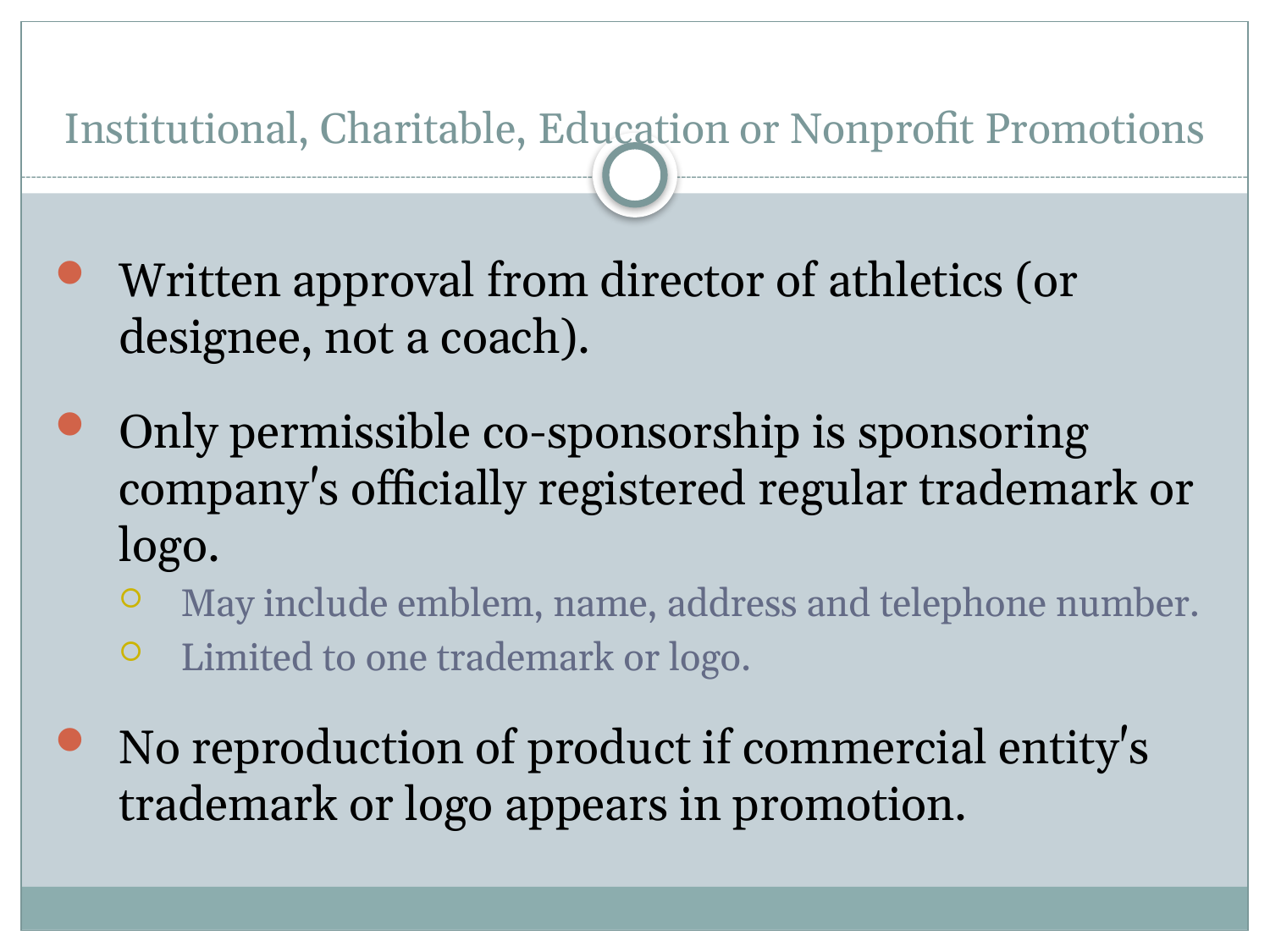

# Institutional, Charitable, Education or Nonprofit Promotions
Written approval from director of athletics (or designee, not a coach).

Only permissible co-sponsorship is sponsoring company's officially registered regular trademark or logo.
May include emblem, name, address and telephone number.
Limited to one trademark or logo.

No reproduction of product if commercial entity's trademark or logo appears in promotion.